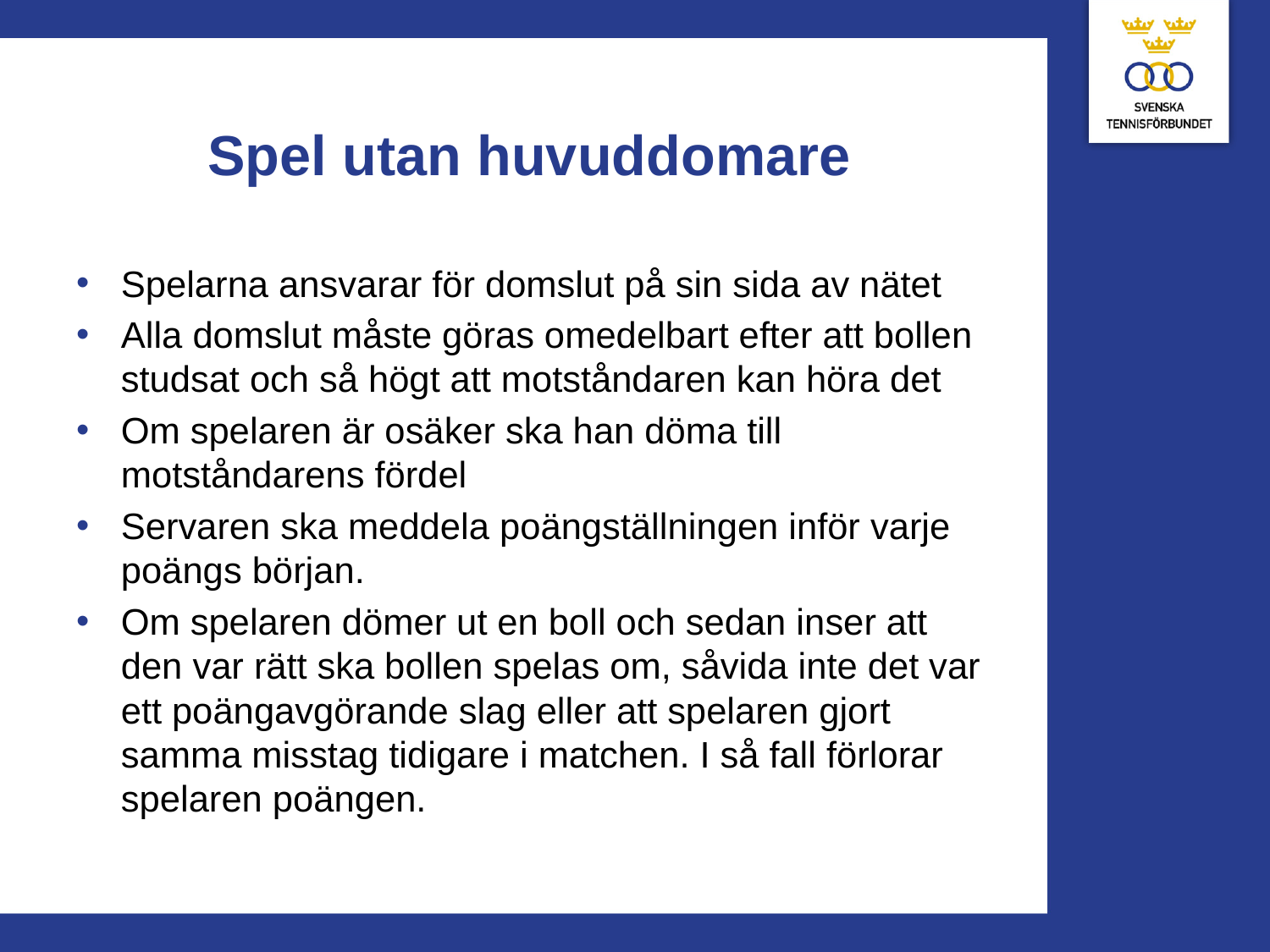

# Spel utan huvuddomare
Spelarna ansvarar för domslut på sin sida av nätet
Alla domslut måste göras omedelbart efter att bollen studsat och så högt att motståndaren kan höra det
Om spelaren är osäker ska han döma till motståndarens fördel
Servaren ska meddela poängställningen inför varje poängs början.
Om spelaren dömer ut en boll och sedan inser att den var rätt ska bollen spelas om, såvida inte det var ett poängavgörande slag eller att spelaren gjort samma misstag tidigare i matchen. I så fall förlorar spelaren poängen.